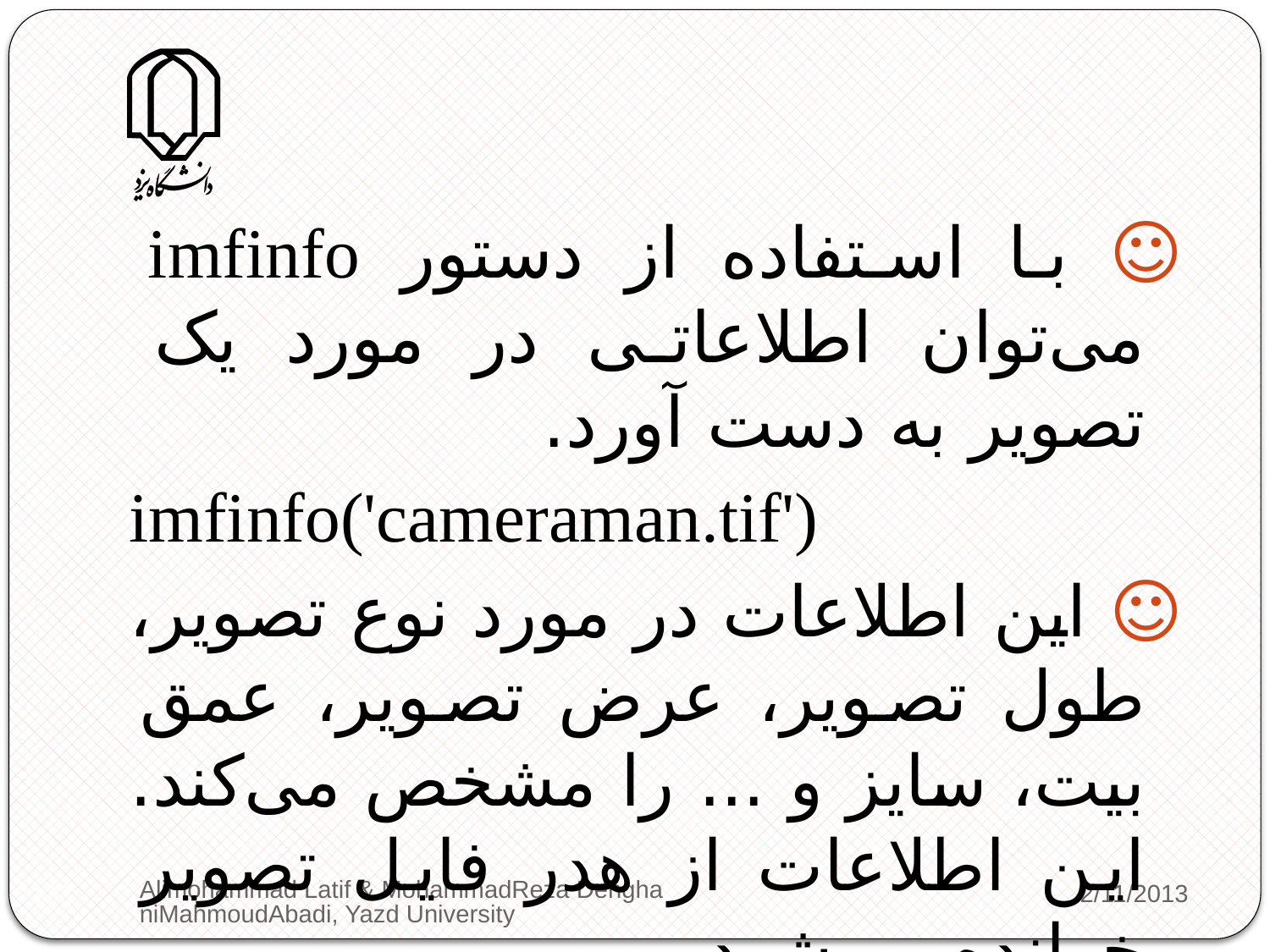

☺ با استفاده از دستور imfinfo می‌توان اطلاعاتی در مورد یک تصویر به دست آورد.
imfinfo('cameraman.tif')
☺ این اطلاعات در مورد نوع تصویر، طول تصویر، عرض تصویر، عمق بیت، سایز و ... را مشخص می‌کند. این اطلاعات از هدر فایل تصویر خوانده می‌شود.
Alimohammad Latif & MohammadReza DehghaniMahmoudAbadi, Yazd University
2/11/2013
133